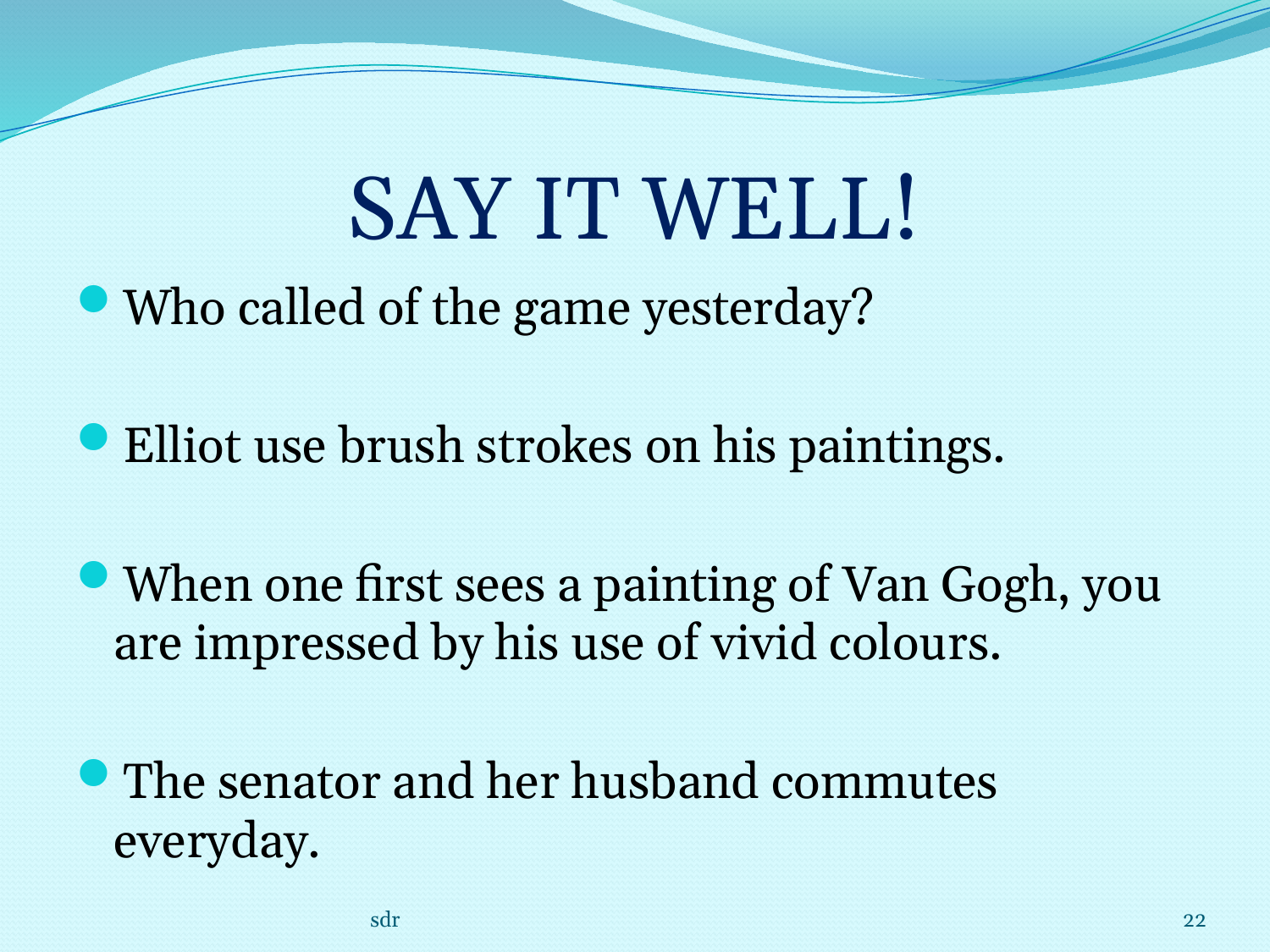

# SAY IT WELL!
Who called of the game yesterday?

Elliot use brush strokes on his paintings.

When one first sees a painting of Van Gogh, you are impressed by his use of vivid colours.

The senator and her husband commutes everyday.
sdr
22